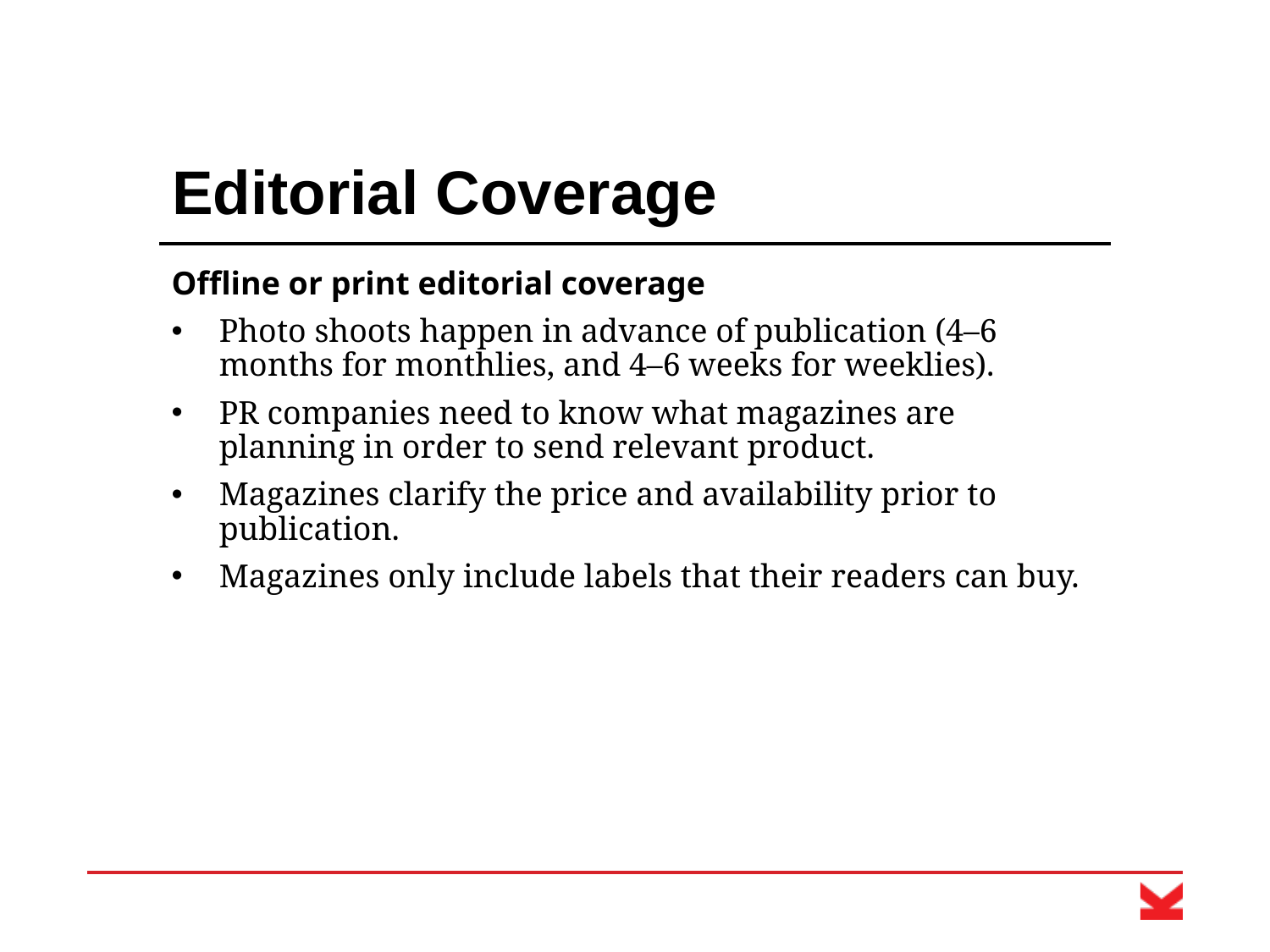

# Editorial Coverage
Offline or print editorial coverage
Photo shoots happen in advance of publication (4–6 months for monthlies, and 4–6 weeks for weeklies).
PR companies need to know what magazines are planning in order to send relevant product.
Magazines clarify the price and availability prior to publication.
Magazines only include labels that their readers can buy.